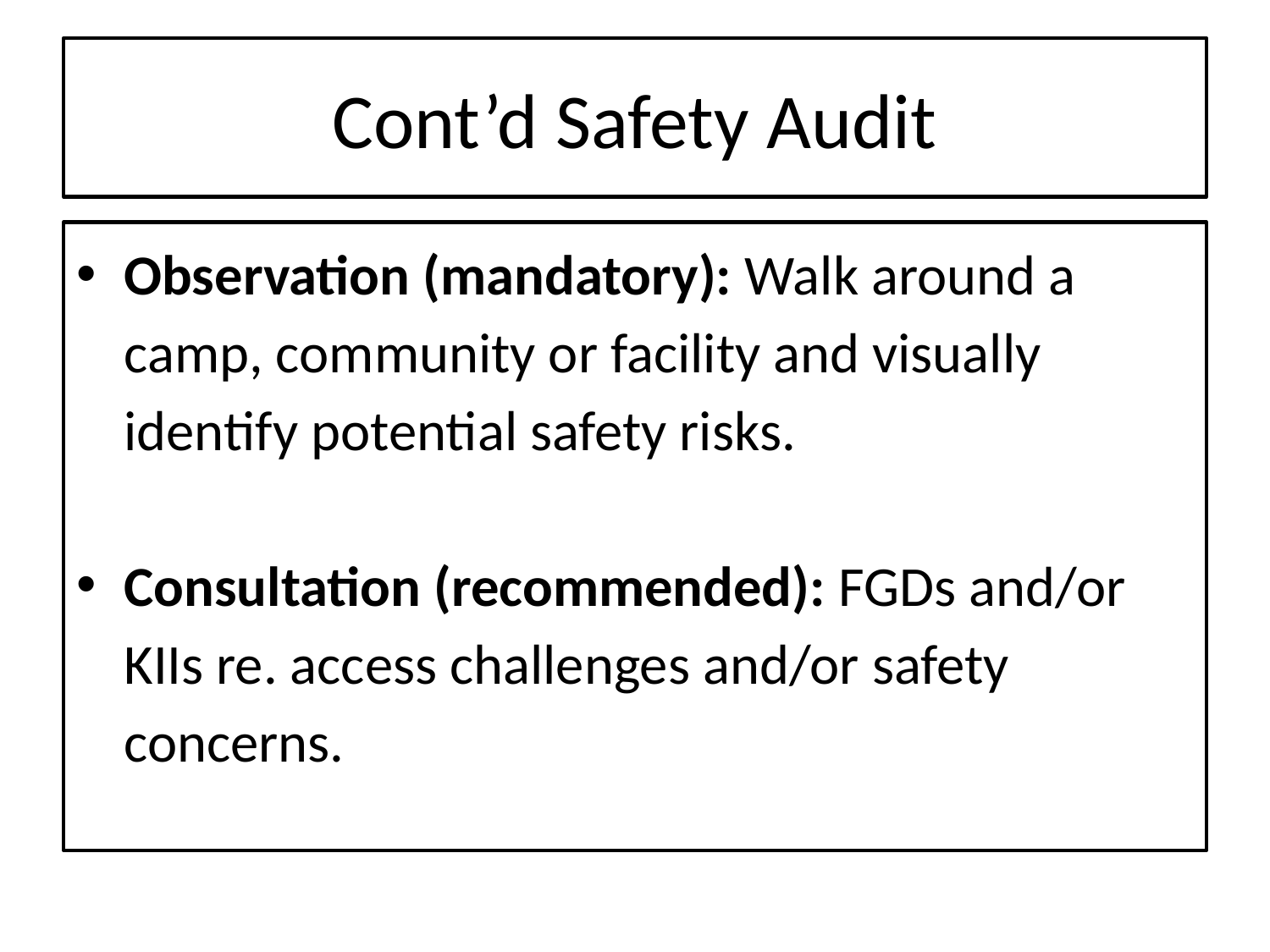

# Cont’d Safety Audit
Observation (mandatory): Walk around a camp, community or facility and visually identify potential safety risks.

Consultation (recommended): FGDs and/or KIIs re. access challenges and/or safety concerns.